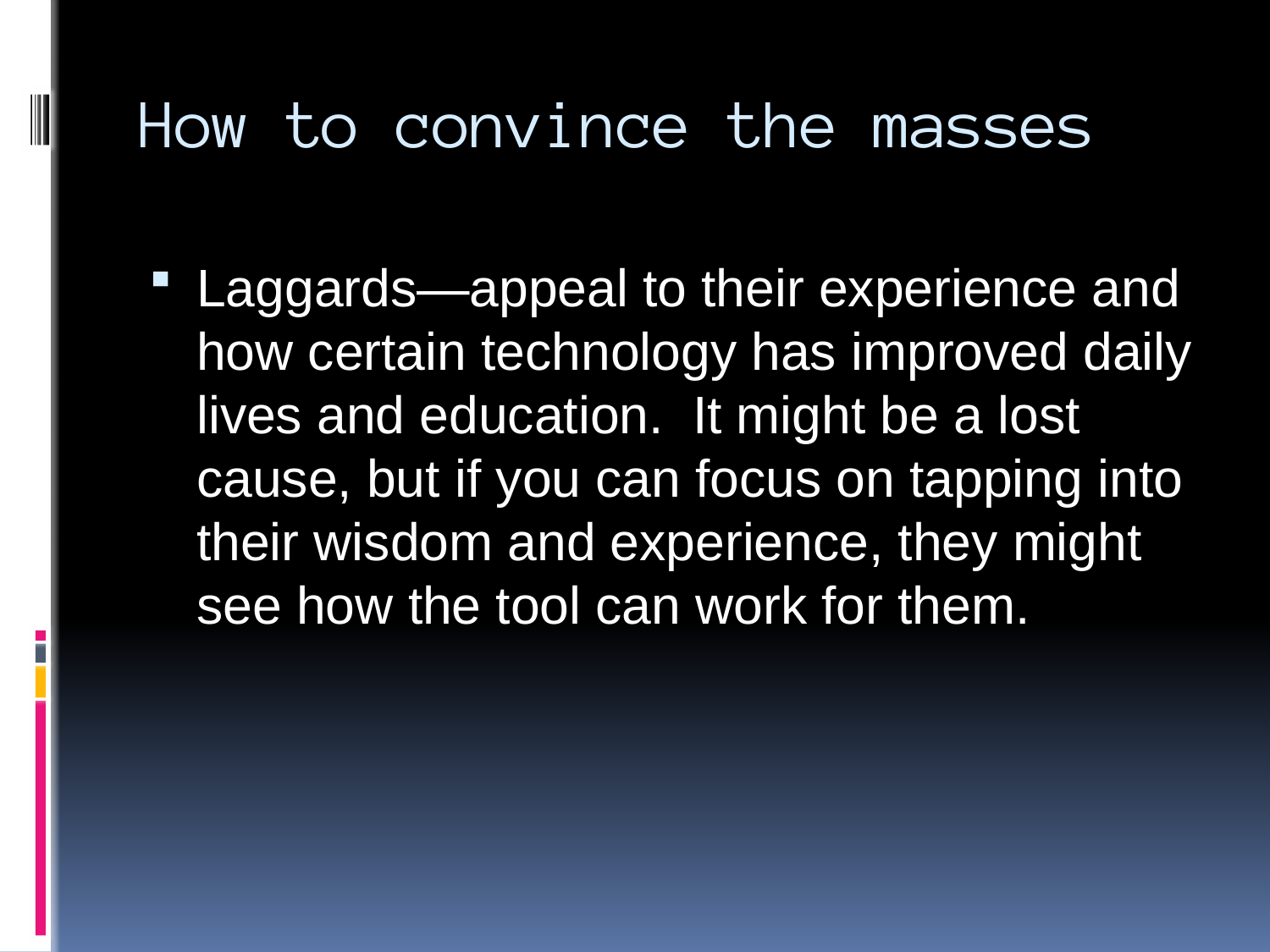

# How to convince the masses
Laggards—appeal to their experience and how certain technology has improved daily lives and education.  It might be a lost cause, but if you can focus on tapping into their wisdom and experience, they might see how the tool can work for them.